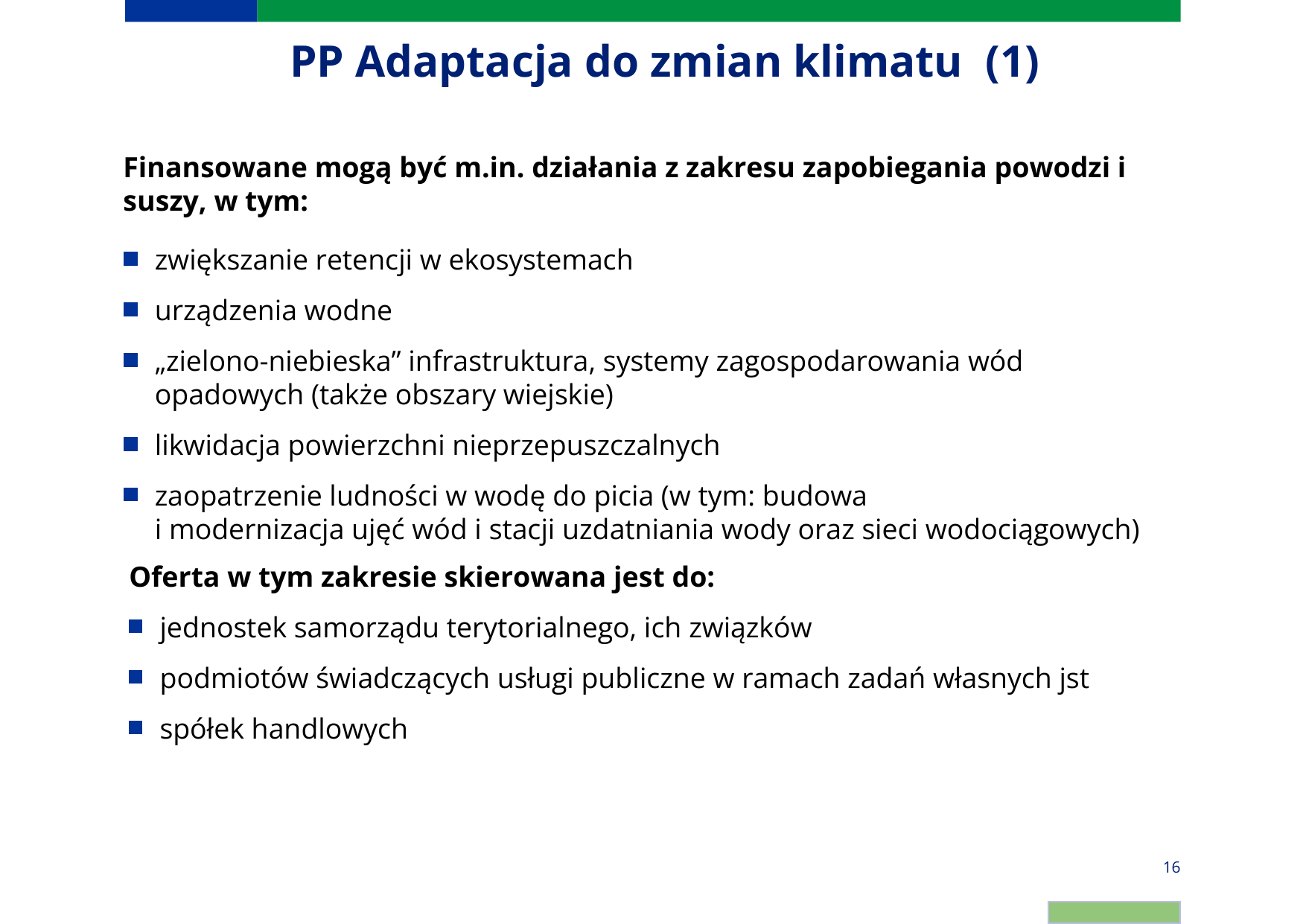

# PP Adaptacja do zmian klimatu  (1)
Finansowane mogą być m.in. działania z zakresu zapobiegania powodzi i suszy, w tym:
zwiększanie retencji w ekosystemach
urządzenia wodne
„zielono-niebieska” infrastruktura, systemy zagospodarowania wód opadowych (także obszary wiejskie)
likwidacja powierzchni nieprzepuszczalnych
zaopatrzenie ludności w wodę do picia (w tym: budowa
i modernizacja ujęć wód i stacji uzdatniania wody oraz sieci wodociągowych)
Oferta w tym zakresie skierowana jest do:
jednostek samorządu terytorialnego, ich związków
podmiotów świadczących usługi publiczne w ramach zadań własnych jst
spółek handlowych
16